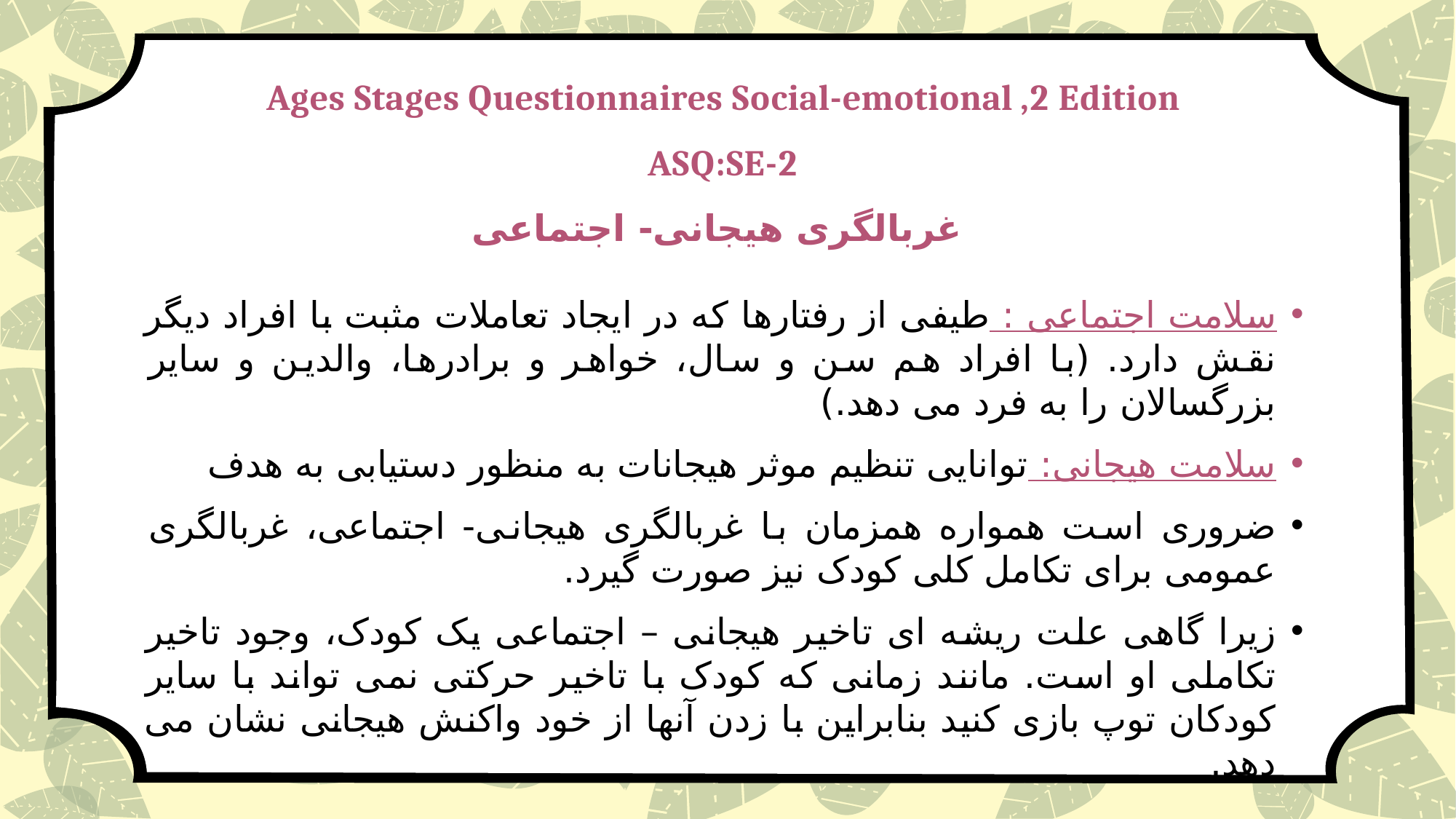

Ages Stages Questionnaires Social-emotional ,2 Edition
ASQ:SE-2
غربالگری هیجانی- اجتماعی
سلامت اجتماعی : طیفی از رفتارها که در ایجاد تعاملات مثبت با افراد دیگر نقش دارد. (با افراد هم سن و سال، خواهر و برادرها، والدین و سایر بزرگسالان را به فرد می دهد.)
سلامت هیجانی: توانایی تنظیم موثر هیجانات به منظور دستیابی به هدف
ضروری است همواره همزمان با غربالگری هیجانی- اجتماعی، غربالگری عمومی برای تکامل کلی کودک نیز صورت گیرد.
زیرا گاهی علت ریشه ای تاخیر هیجانی – اجتماعی یک کودک، وجود تاخیر تکاملی او است. مانند زمانی که کودک با تاخیر حرکتی نمی تواند با سایر کودکان توپ بازی کنید بنابراین با زدن آنها از خود واکنش هیجانی نشان می دهد.
#